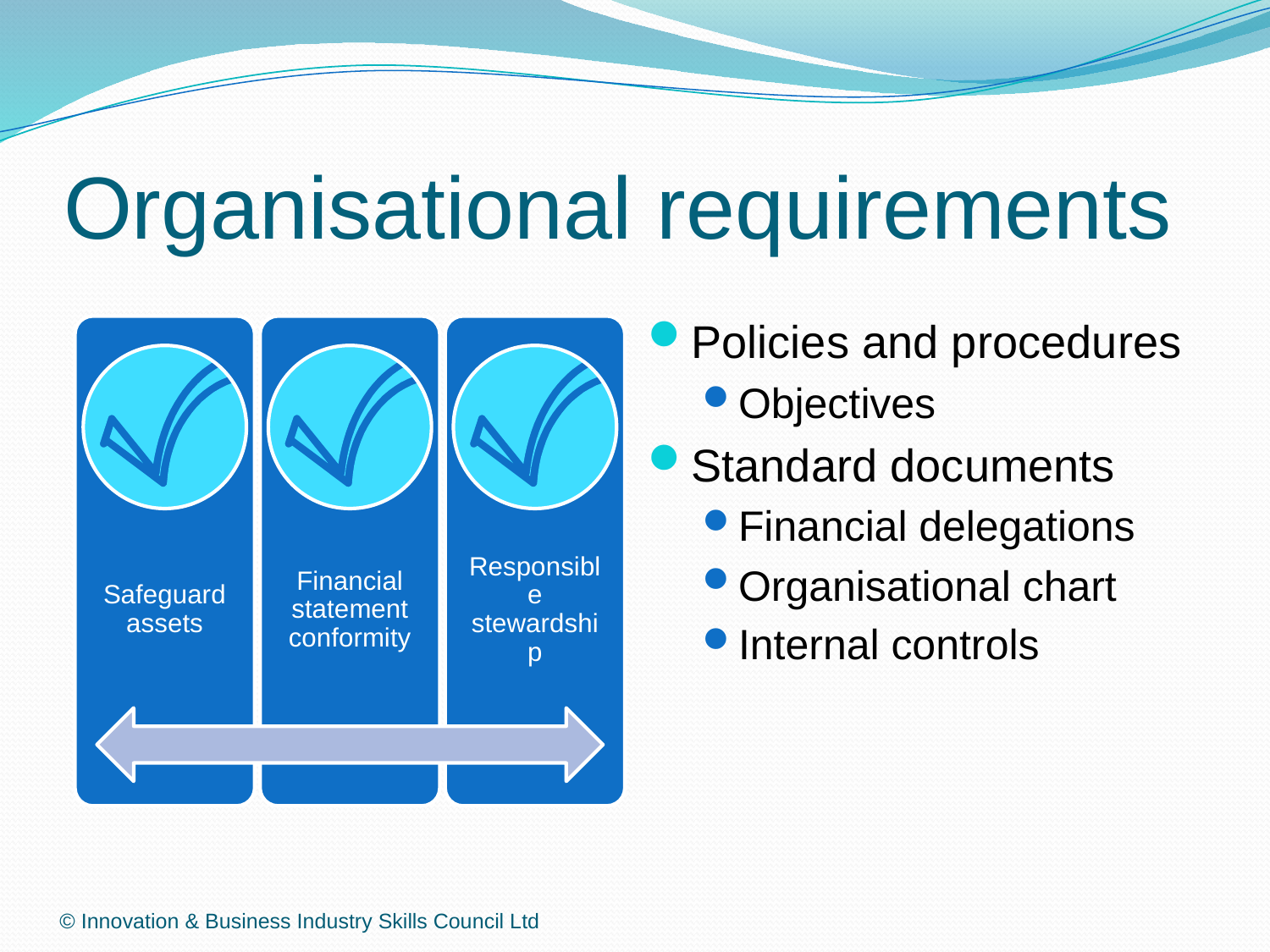

# Organisational requirements
Policies and procedures
Objectives
Standard documents
Financial delegations
Organisational chart
Internal controls

Safeguard assets
Financial statement conformity
Responsible stewardship
© Innovation & Business Industry Skills Council Ltd